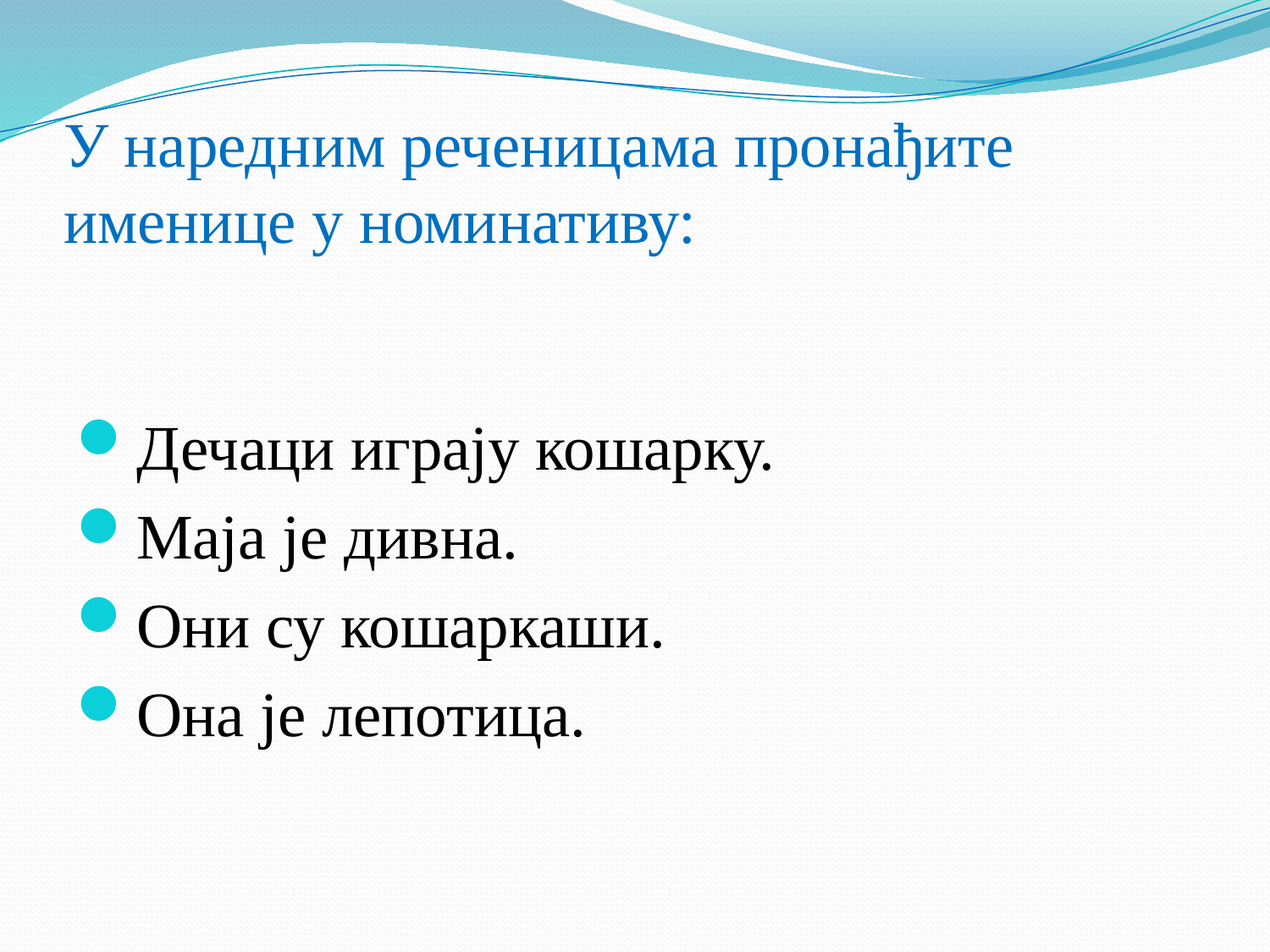

# У наредним реченицама пронађите именице у номинативу:

Дечаци играју кошарку.
Маја је дивна.
Они су кошаркаши.
Она је лепотица.